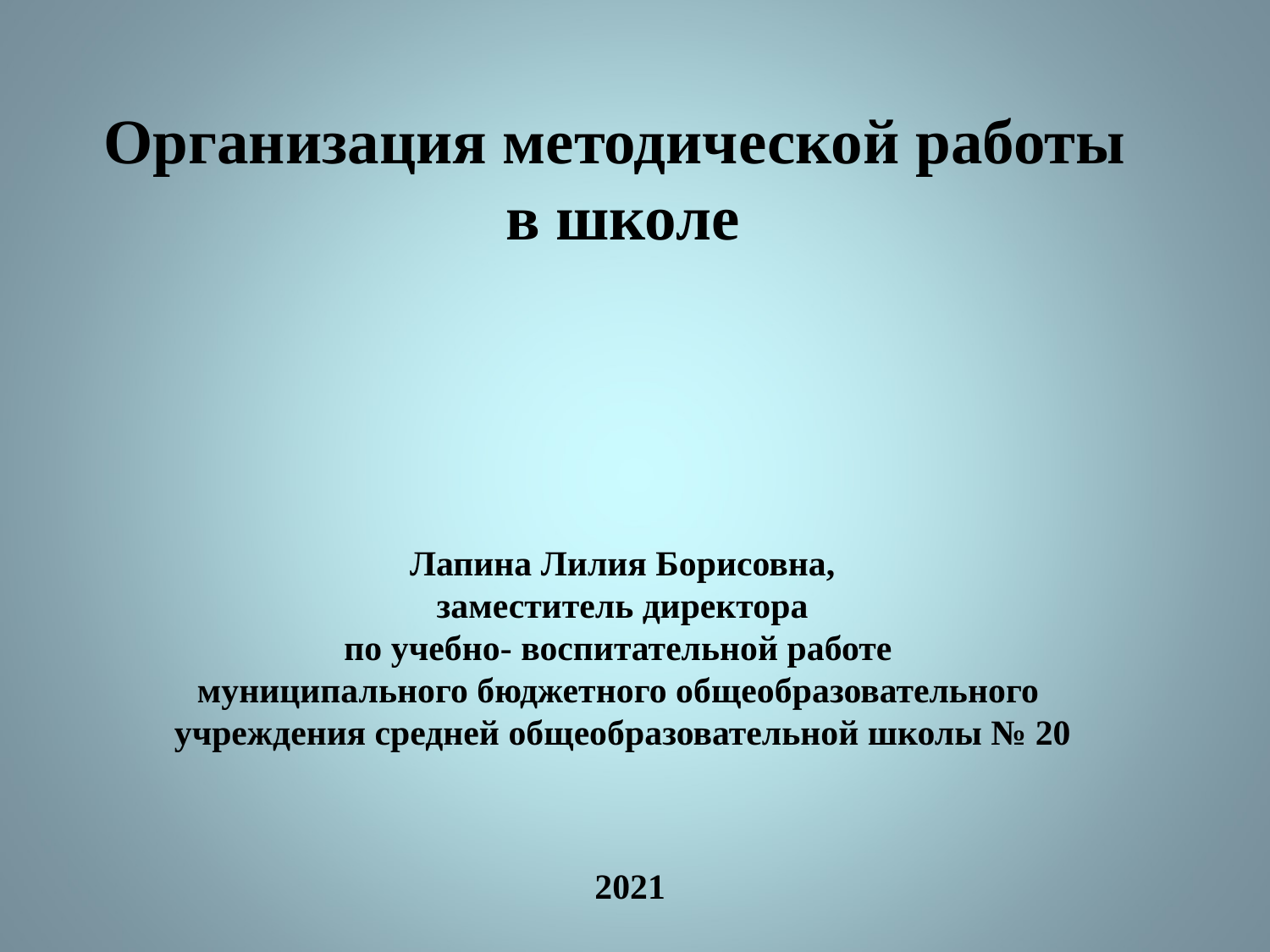

# Организация методической работы в школе Лапина Лилия Борисовна, заместитель директора по учебно- воспитательной работе муниципального бюджетного общеобразовательного учреждения средней общеобразовательной школы № 20
2021